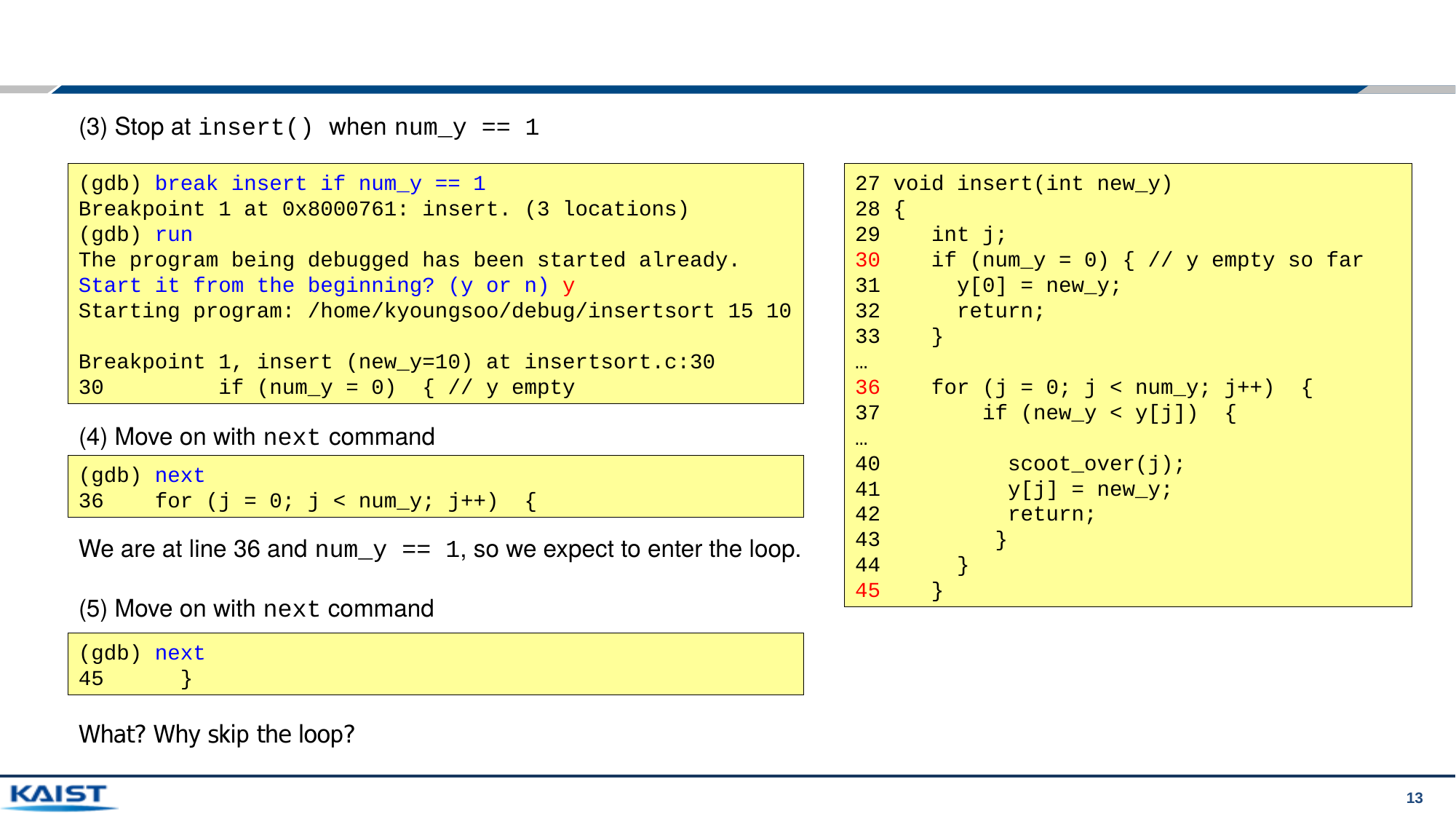

(3) Stop at insert() when num_y == 1

(gdb) break insert if num_y == 1
Breakpoint 1 at 0x8000761: insert. (3 locations)
(gdb) run
The program being debugged has been started already.
Start it from the beginning? (y or n) y
Starting program: /home/kyoungsoo/debug/insertsort 15 10

Breakpoint 1, insert (new_y=10) at insertsort.c:30
30         if (num_y = 0)  { // y empty
27 void insert(int new_y)
28 {
29    int j;
30    if (num_y = 0) { // y empty so far
31      y[0] = new_y;
32      return;
33    }
…
36    for (j = 0; j < num_y; j++)  {
37        if (new_y < y[j])  {
…
40          scoot_over(j);
41          y[j] = new_y;
42          return;
43         }
44      }
45    }
(4) Move on with next command

(gdb) next
36    for (j = 0; j < num_y; j++)  {
We are at line 36 and num_y == 1, so we expect to enter the loop.
(5) Move on with next command

(gdb) next
45      }
What? Why skip the loop?